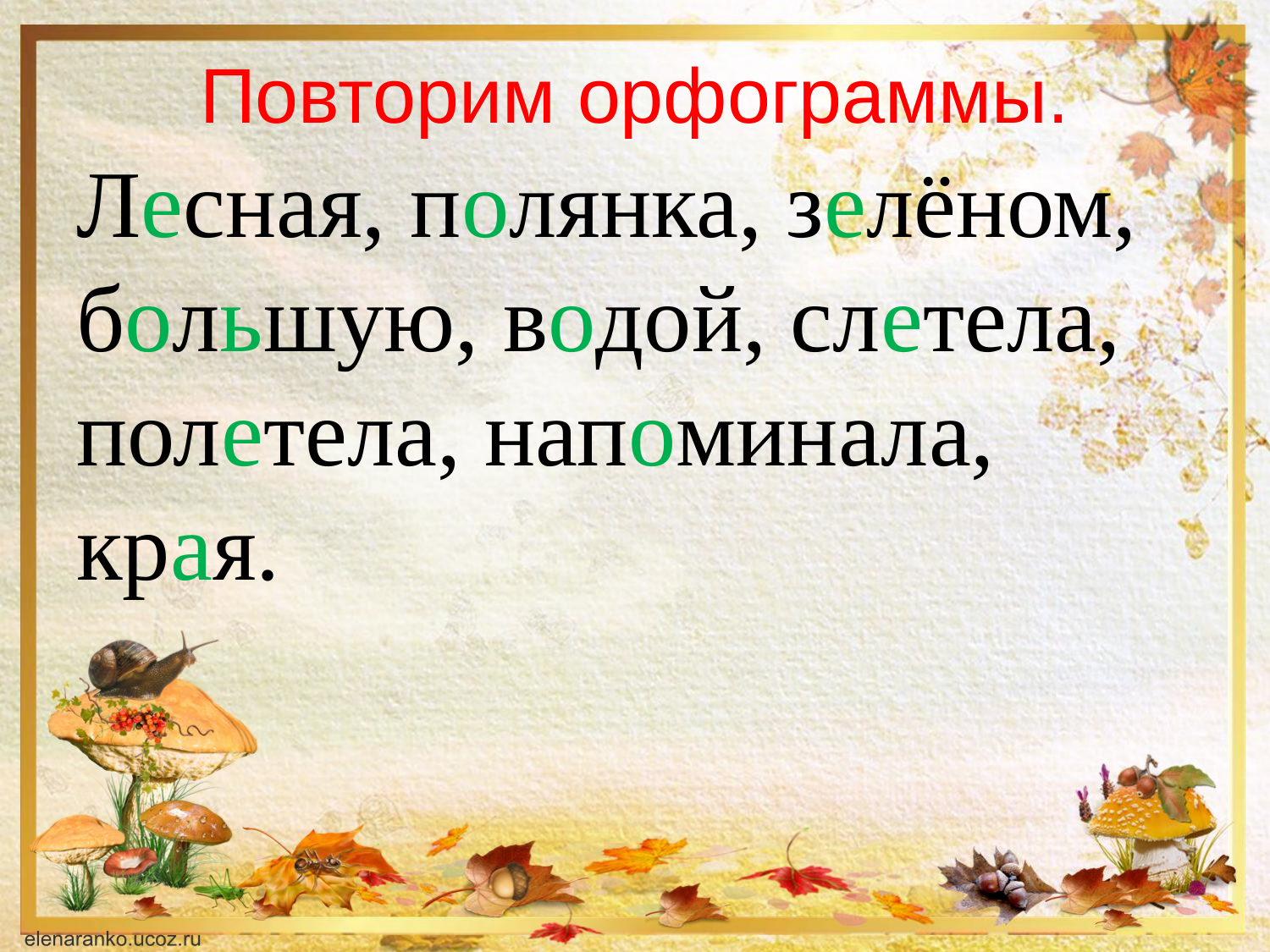

# Повторим орфограммы.
Лесная, полянка, зелёном, большую, водой, слетела, полетела, напоминала, края.